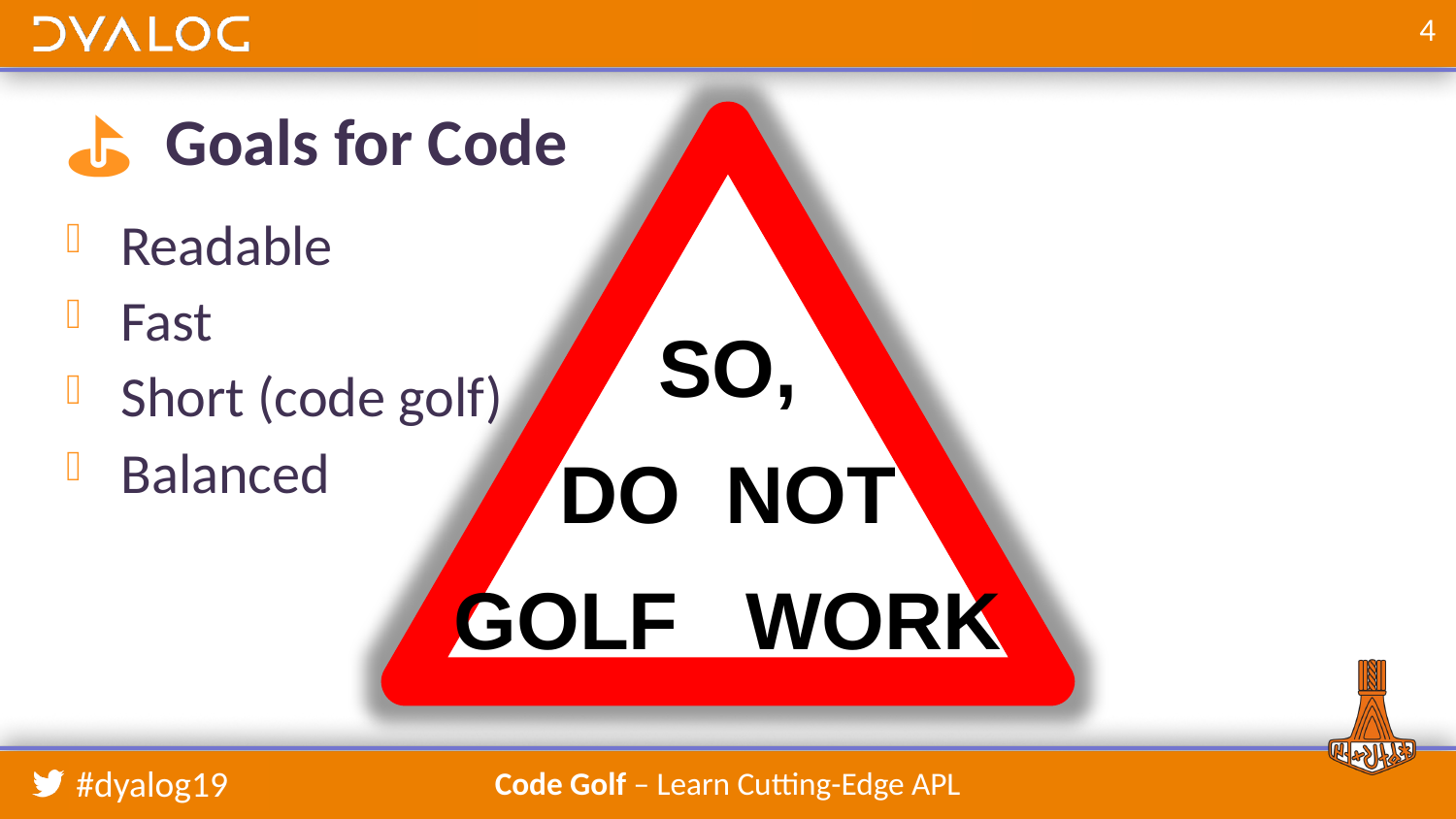

# ⛳️  Goals for Code
`
SO,
Do  not
golf   work
Readable
Fast
Short (code golf)
Balanced